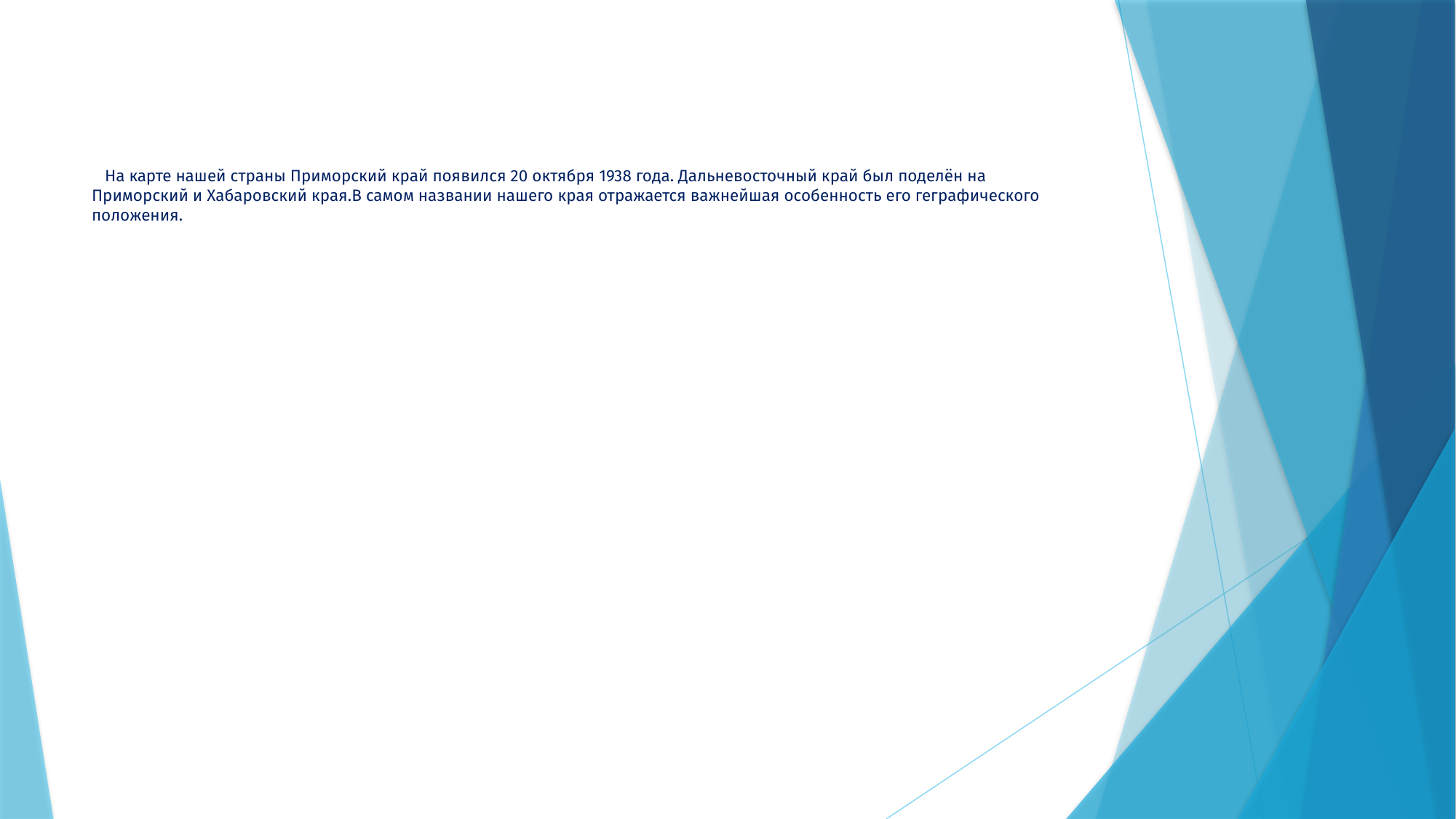

# На карте нашей страны Приморский край появился 20 октября 1938 года. Дальневосточный край был поделён на Приморский и Хабаровский края.В самом названии нашего края отражается важнейшая особенность его геграфического положения.